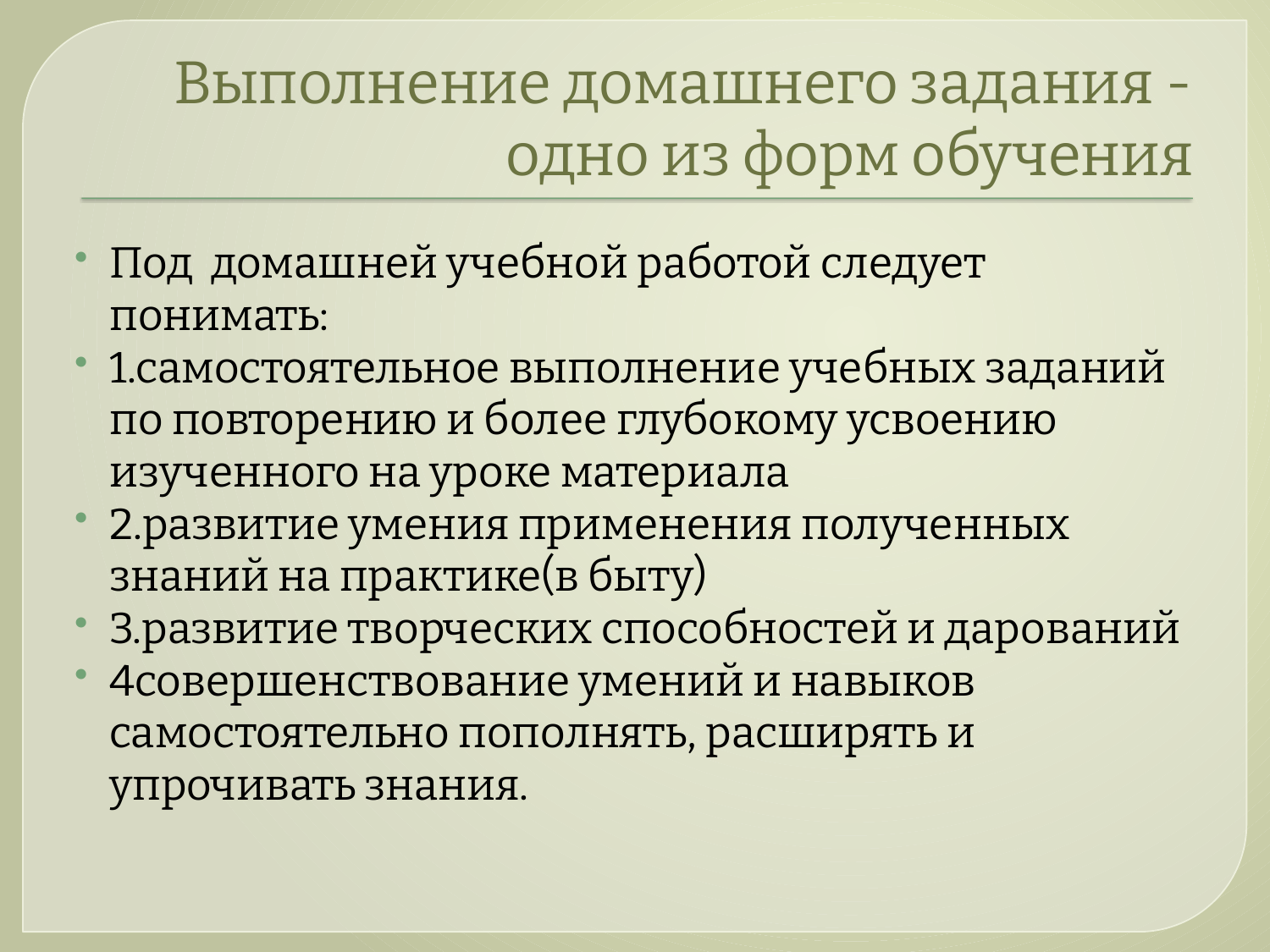

# Выполнение домашнего задания -одно из форм обучения
Под  домашней учебной работой следует понимать:
1.самостоятельное выполнение учебных заданий по повторению и более глубокому усвоению изученного на уроке материала
2.развитие умения применения полученных знаний на практике(в быту)
3.развитие творческих способностей и дарований
4совершенствование умений и навыков самостоятельно пополнять, расширять и упрочивать знания.